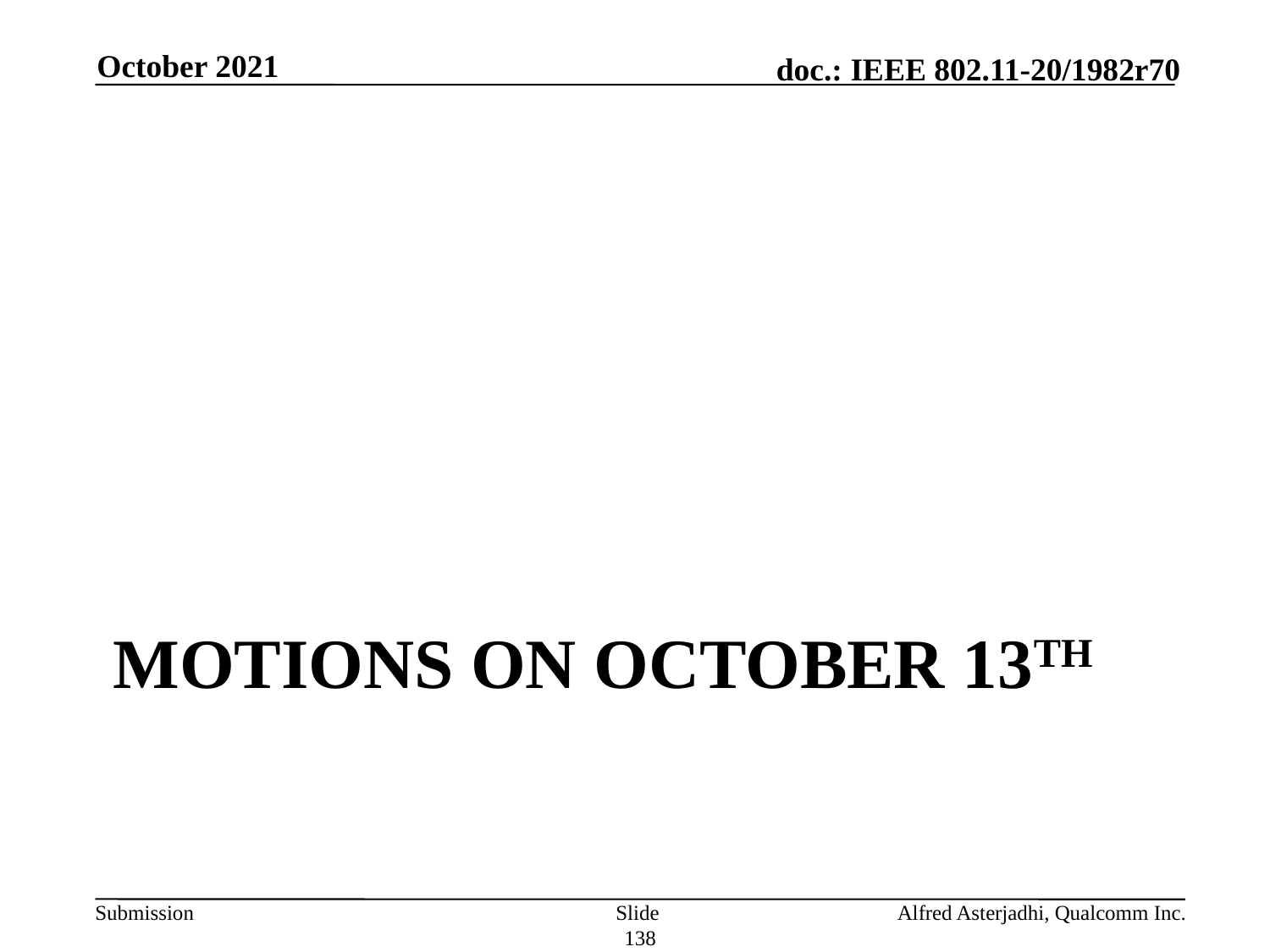

October 2021

# Motions on October 13th
Slide 138
Alfred Asterjadhi, Qualcomm Inc.